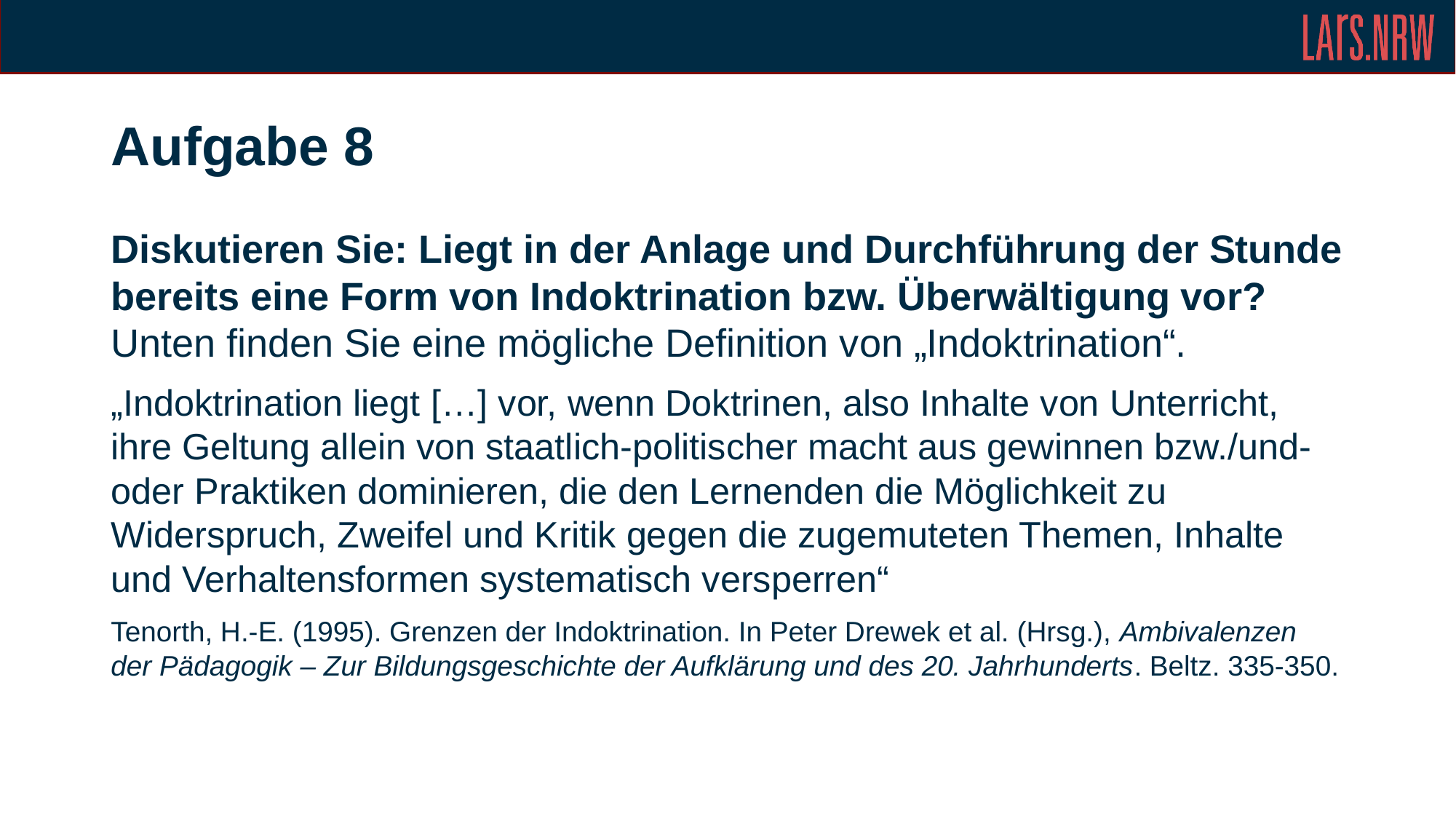

# Aufgabe 8
Diskutieren Sie: Liegt in der Anlage und Durchführung der Stunde bereits eine Form von Indoktrination bzw. Überwältigung vor? Unten finden Sie eine mögliche Definition von „Indoktrination“.
„Indoktrination liegt […] vor, wenn Doktrinen, also Inhalte von Unterricht, ihre Geltung allein von staatlich-politischer macht aus gewinnen bzw./und-oder Praktiken dominieren, die den Lernenden die Möglichkeit zu Widerspruch, Zweifel und Kritik gegen die zugemuteten Themen, Inhalte und Verhaltensformen systematisch versperren“
Tenorth, H.-E. (1995). Grenzen der Indoktrination. In Peter Drewek et al. (Hrsg.), Ambivalenzen der Pädagogik – Zur Bildungsgeschichte der Aufklärung und des 20. Jahrhunderts. Beltz. 335-350.